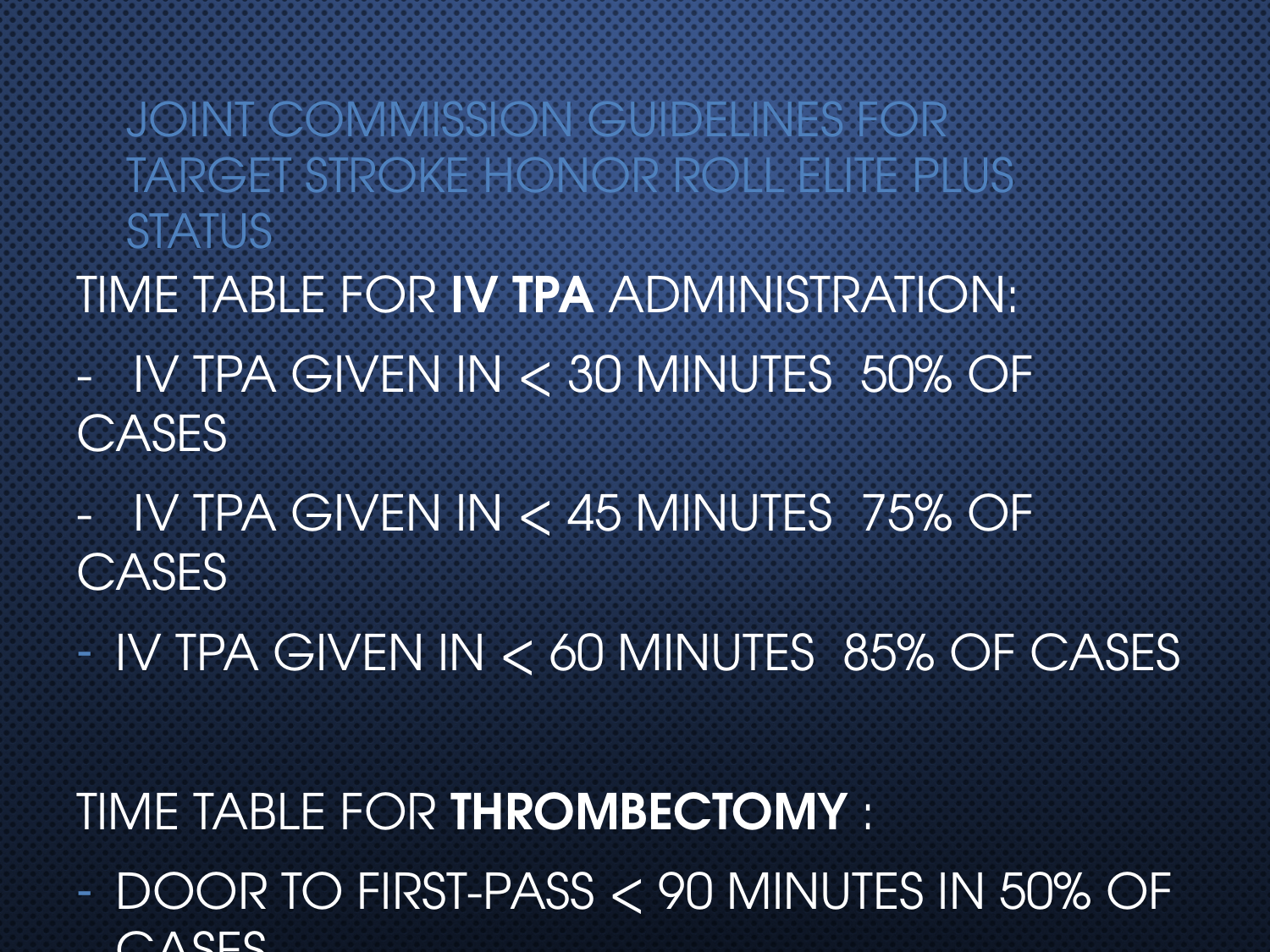

# Joint Commission Guidelines for Target Stroke Honor Roll Elite Plus Status
Time table for IV tPA administration:
-   IV tPA given in < 30 minutes  50% of cases
-   IV tPA given in < 45 minutes  75% of cases
IV tPA given in < 60 minutes  85% of cases

Time table for Thrombectomy :
Door to first-pass < 90 minutes in 50% of cases